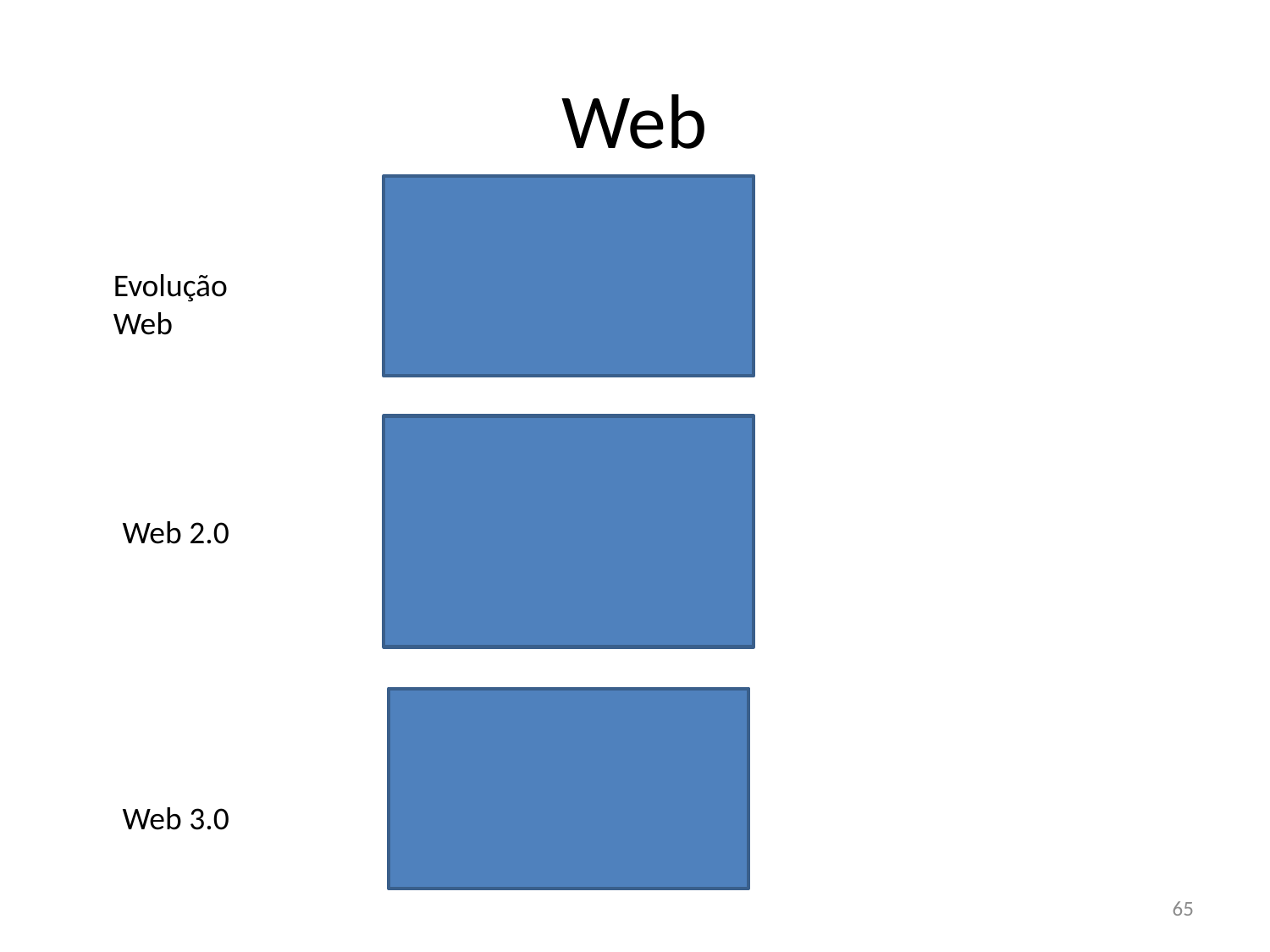

# Web

Evolução Web

Web 2.0

Web 3.0
65